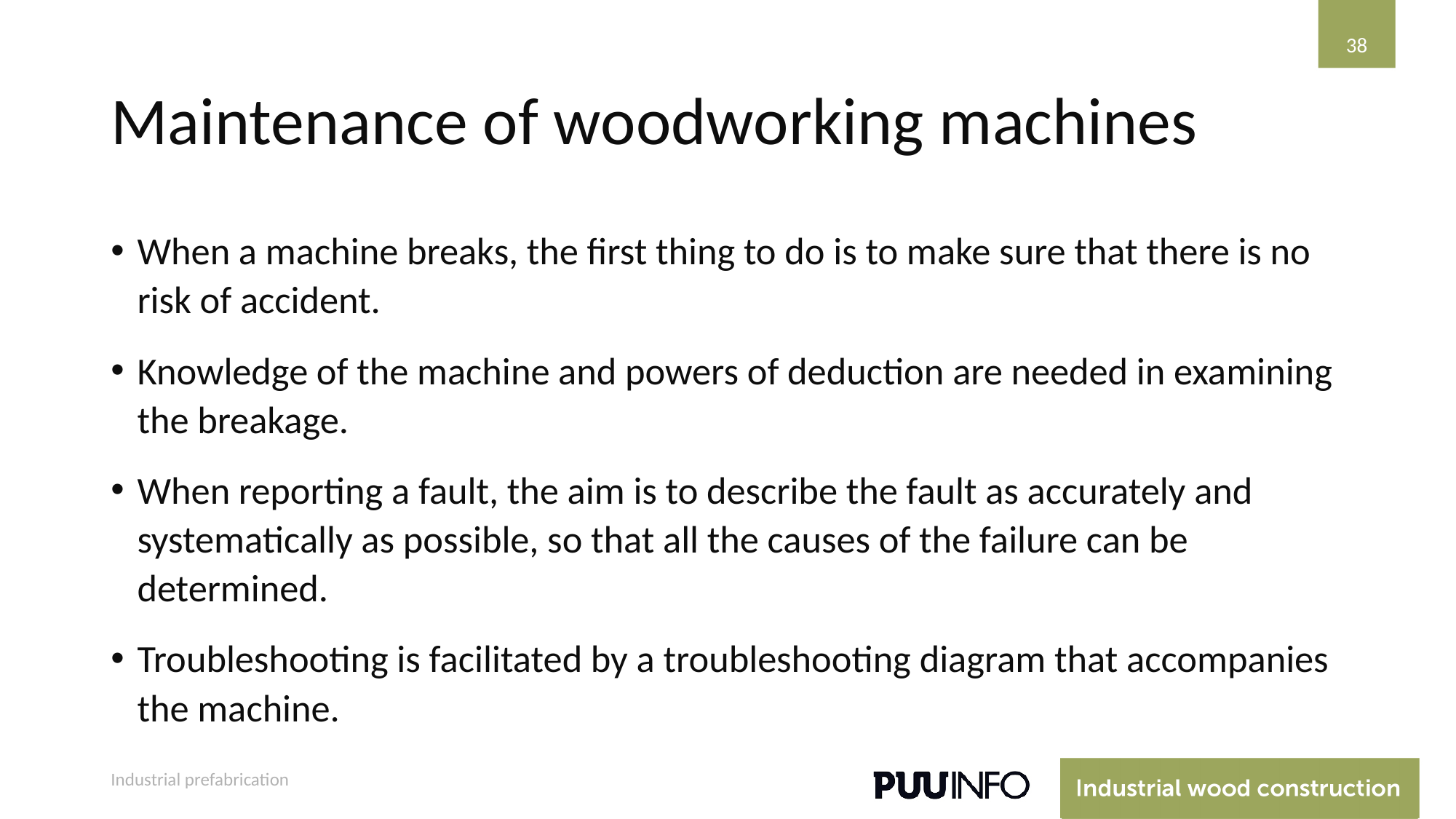

38
# Maintenance of woodworking machines
When a machine breaks, the first thing to do is to make sure that there is no risk of accident.
Knowledge of the machine and powers of deduction are needed in examining the breakage.
When reporting a fault, the aim is to describe the fault as accurately and systematically as possible, so that all the causes of the failure can be determined.
Troubleshooting is facilitated by a troubleshooting diagram that accompanies the machine.

Industrial prefabrication